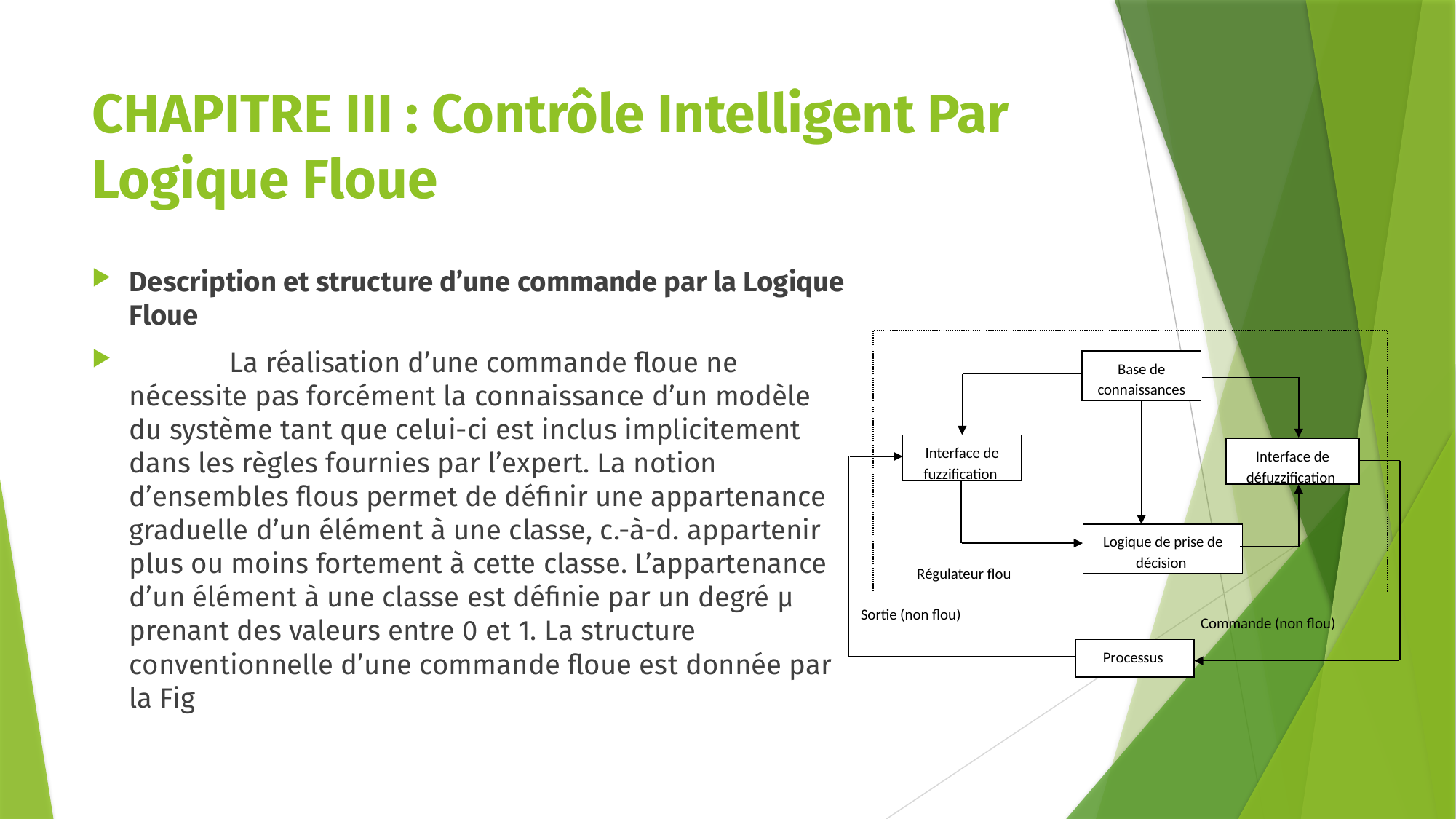

# CHAPITRE III : Contrôle Intelligent Par Logique Floue
Description et structure d’une commande par la Logique Floue
	La réalisation d’une commande floue ne nécessite pas forcément la connaissance d’un modèle du système tant que celui-ci est inclus implicitement dans les règles fournies par l’expert. La notion d’ensembles flous permet de définir une appartenance graduelle d’un élément à une classe, c.-à-d. appartenir plus ou moins fortement à cette classe. L’appartenance d’un élément à une classe est définie par un degré μ prenant des valeurs entre 0 et 1. La structure conventionnelle d’une commande floue est donnée par la Fig

Base de connaissances
Interface de fuzzification
Interface de défuzzification
Logique de prise de décision
Régulateur flou
Sortie (non flou)
Commande (non flou)
Processus